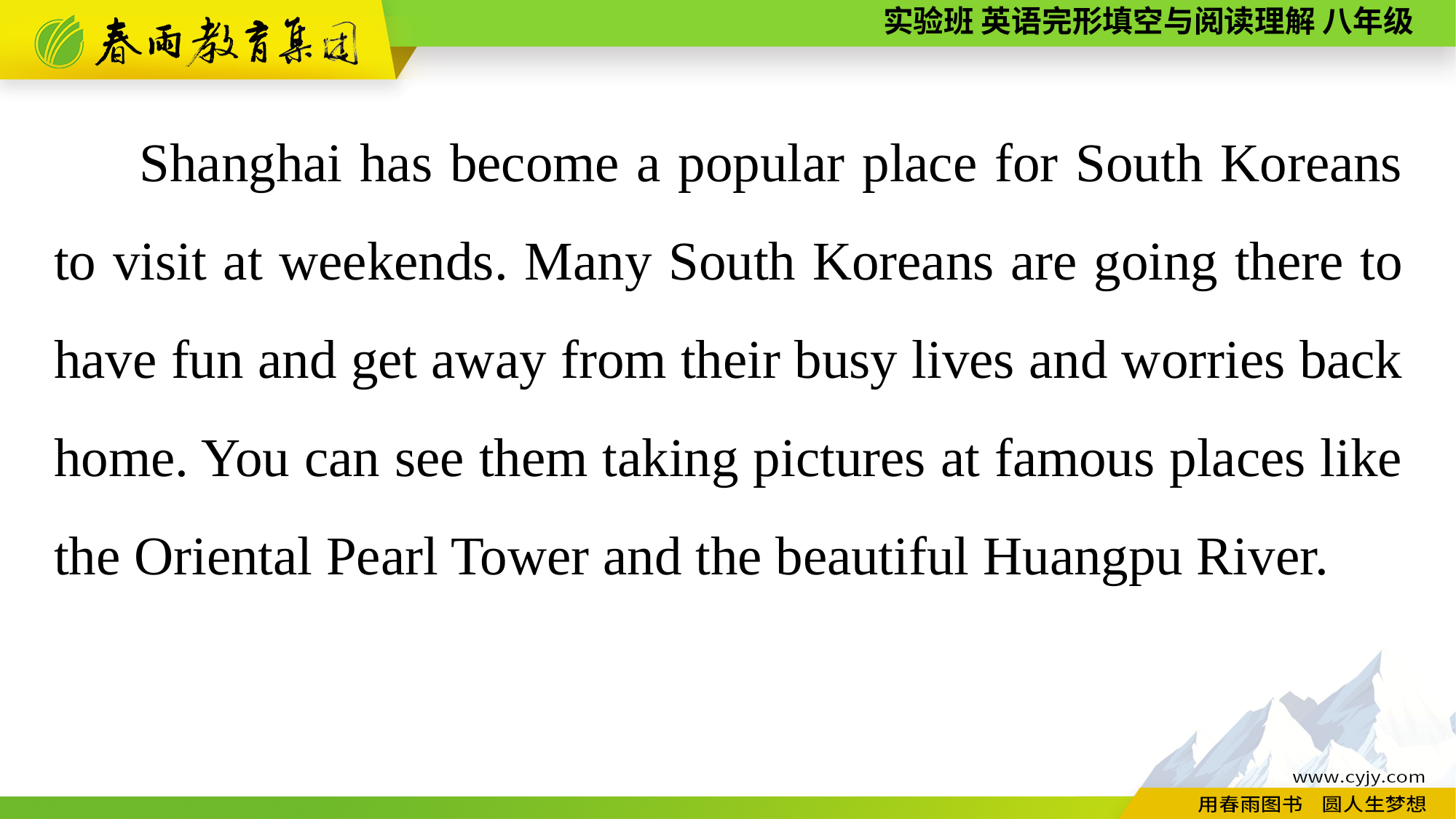

Shanghai has become a popular place for South Koreans to visit at weekends. Many South Koreans are going there to have fun and get away from their busy lives and worries back home. You can see them taking pictures at famous places like the Oriental Pearl Tower and the beautiful Huangpu River.